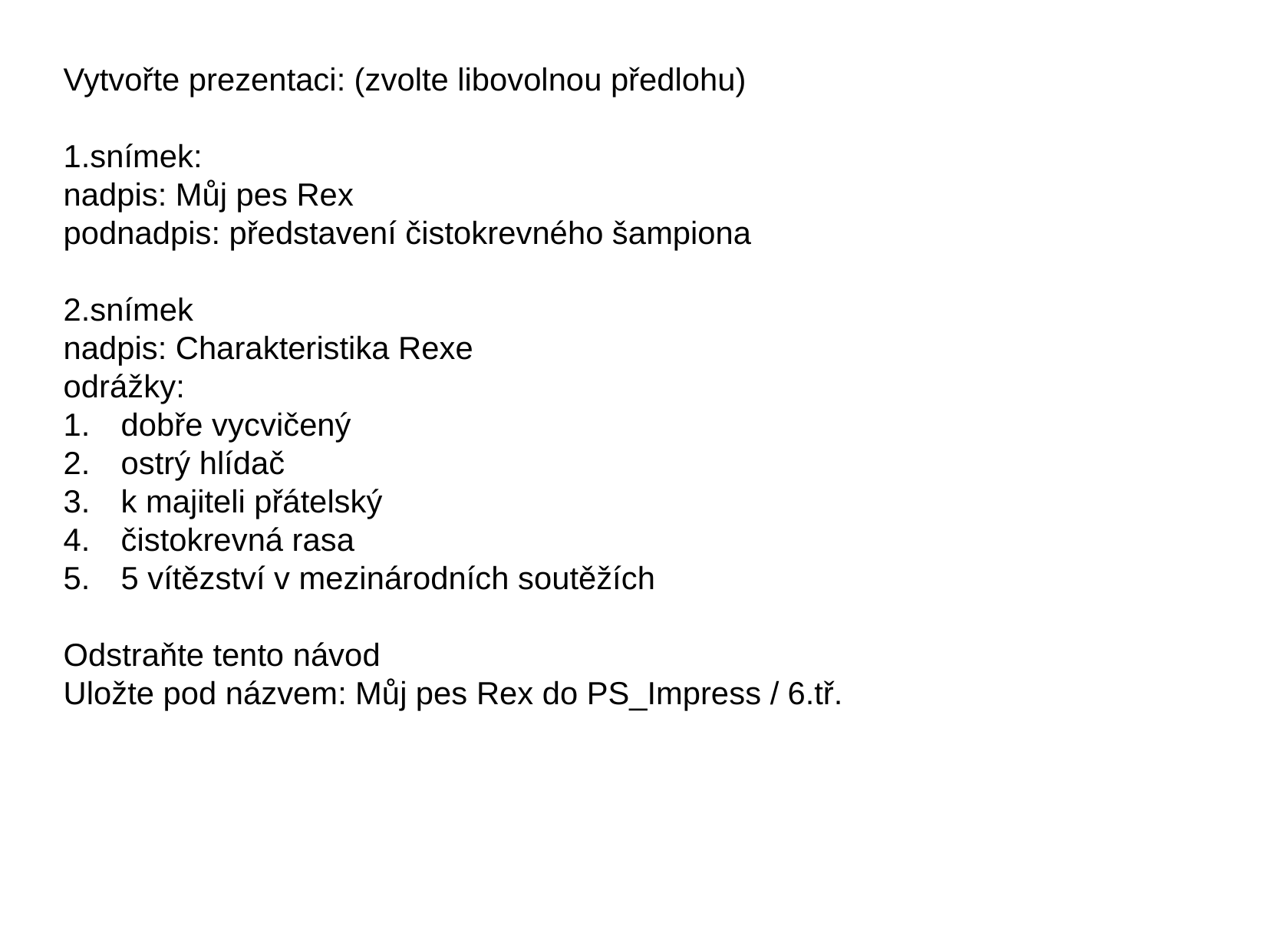

Vytvořte prezentaci: (zvolte libovolnou předlohu)

1.snímek:
nadpis: Můj pes Rex
podnadpis: představení čistokrevného šampiona

2.snímek
nadpis: Charakteristika Rexe
odrážky:
dobře vycvičený
ostrý hlídač
k majiteli přátelský
čistokrevná rasa
5 vítězství v mezinárodních soutěžích

Odstraňte tento návod
Uložte pod názvem: Můj pes Rex do PS_Impress / 6.tř.